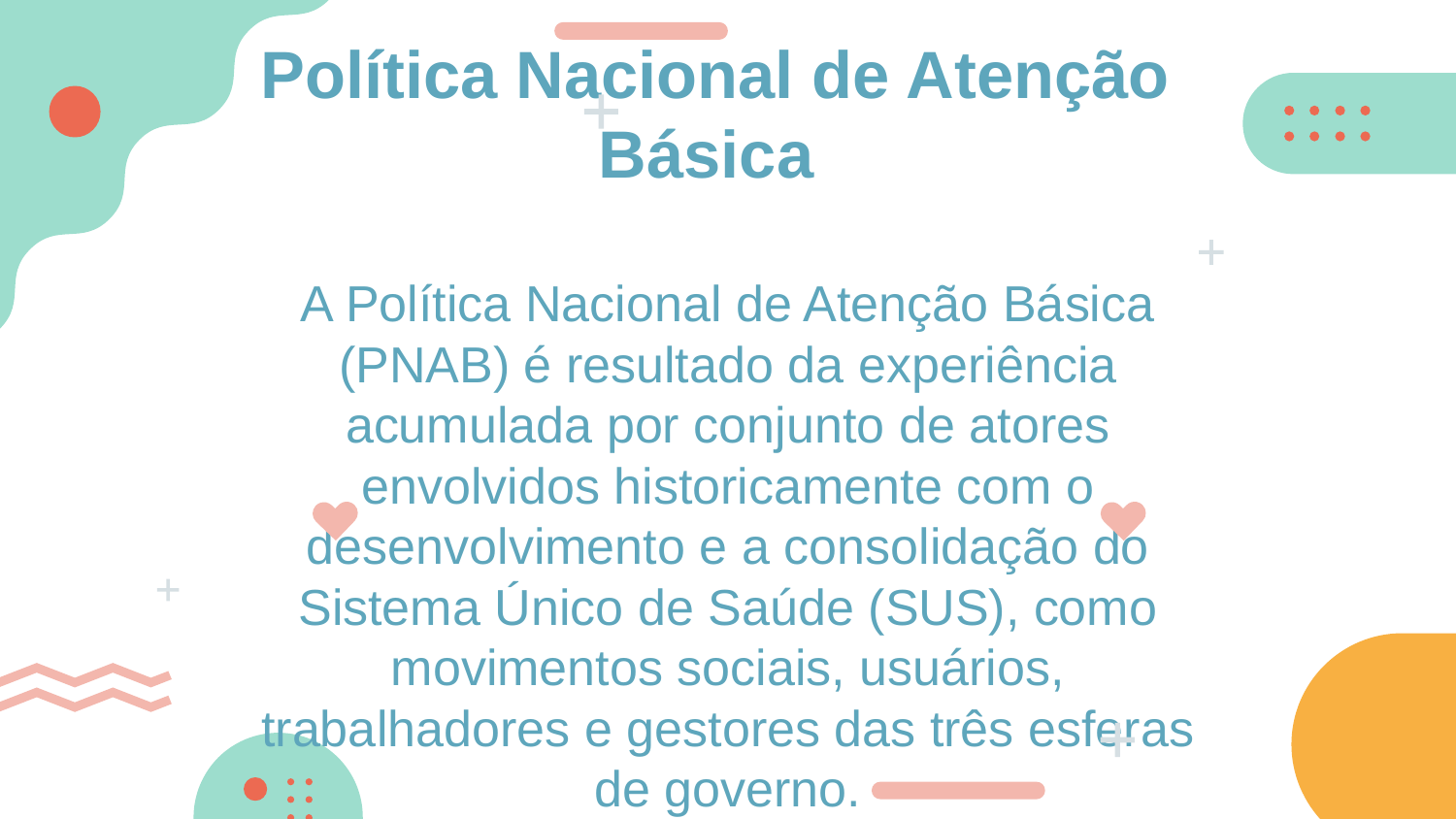

# Política Nacional de Atenção Básica

A Política Nacional de Atenção Básica (PNAB) é resultado da experiência acumulada por conjunto de atores envolvidos historicamente com o desenvolvimento e a consolidação do Sistema Único de Saúde (SUS), como movimentos sociais, usuários, trabalhadores e gestores das três esferas de governo.